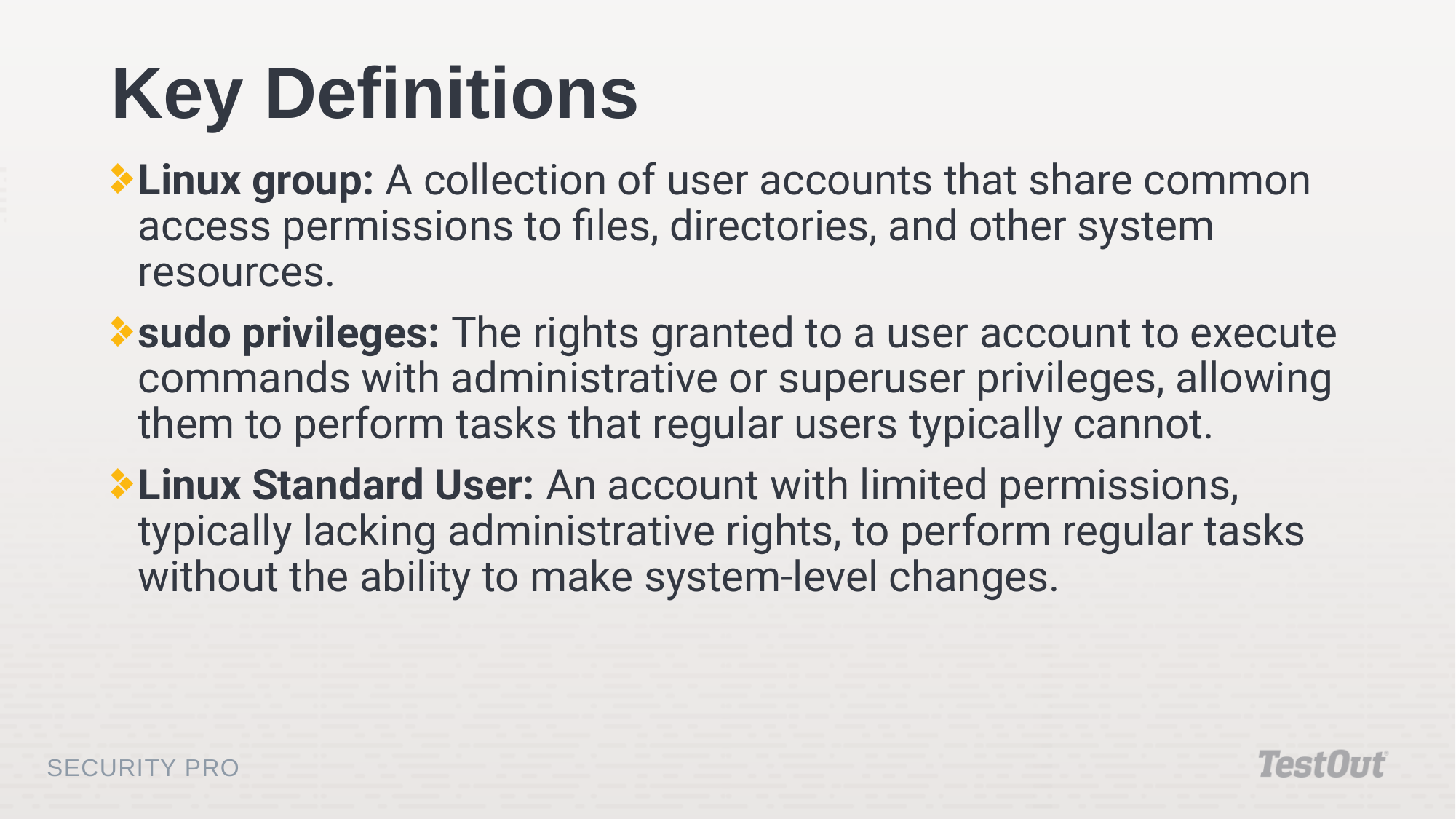

# Key Definitions
Linux group: A collection of user accounts that share common access permissions to files, directories, and other system resources.
sudo privileges: The rights granted to a user account to execute commands with administrative or superuser privileges, allowing them to perform tasks that regular users typically cannot.
Linux Standard User: An account with limited permissions, typically lacking administrative rights, to perform regular tasks without the ability to make system-level changes.
Security Pro